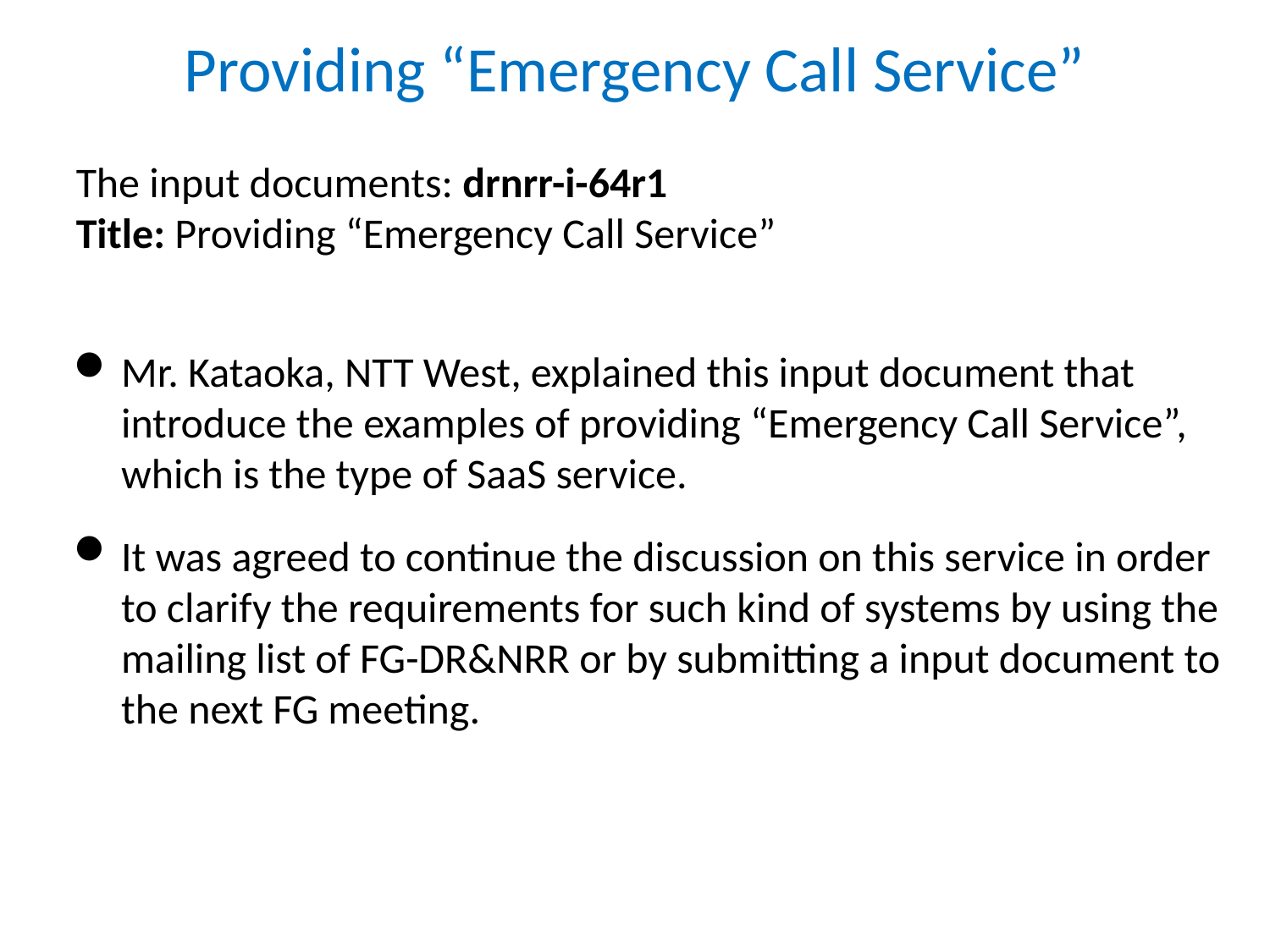

# Providing “Emergency Call Service”
The input documents: drnrr-i-64r1
Title: Providing “Emergency Call Service”
Mr. Kataoka, NTT West, explained this input document that introduce the examples of providing “Emergency Call Service”, which is the type of SaaS service.
It was agreed to continue the discussion on this service in order to clarify the requirements for such kind of systems by using the mailing list of FG-DR&NRR or by submitting a input document to the next FG meeting.